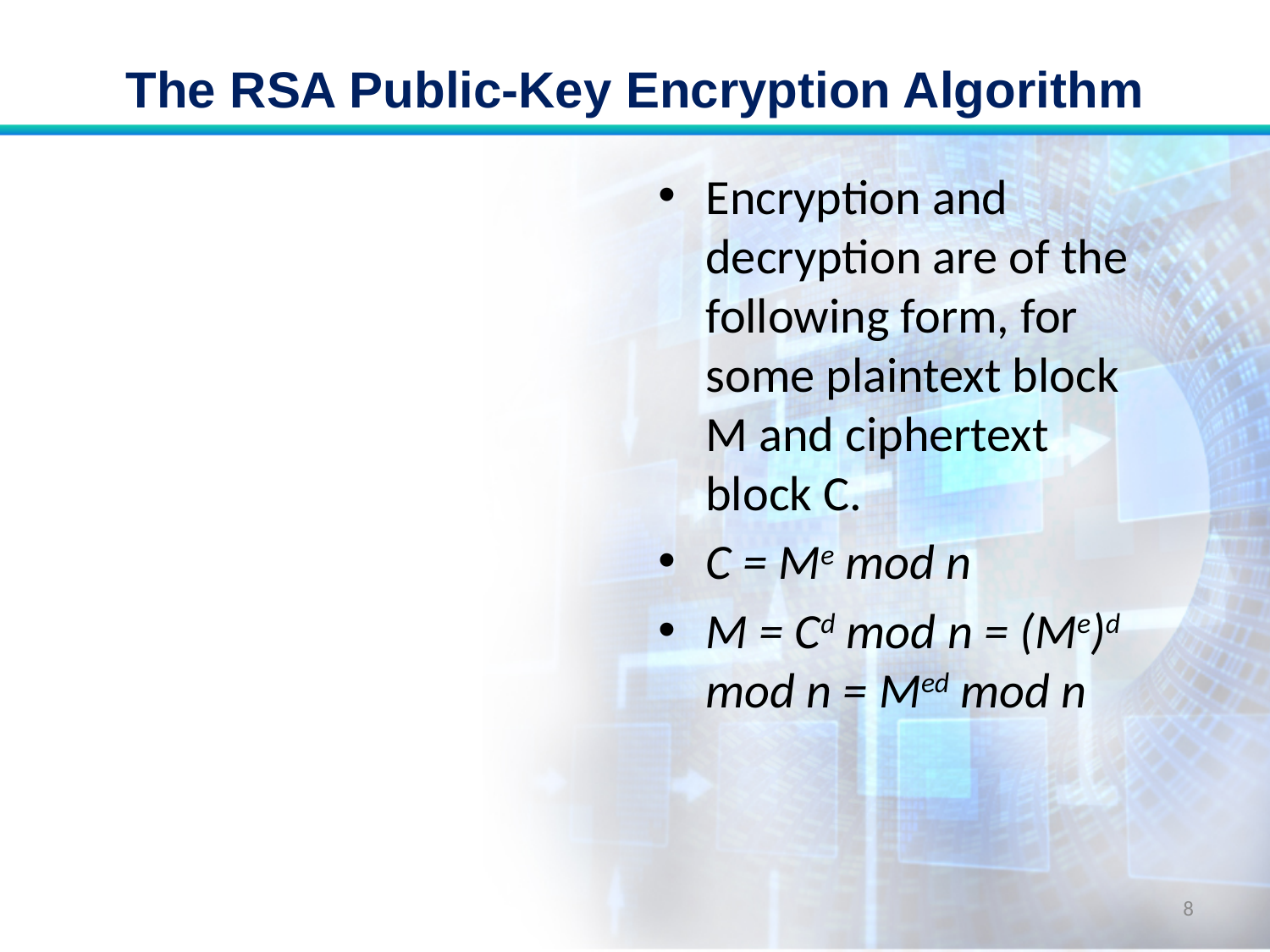

# The RSA Public-Key Encryption Algorithm
Encryption and decryption are of the following form, for some plaintext block M and ciphertext block C.
C = Me mod n
M = Cd mod n = (Me)d mod n = Med mod n

8